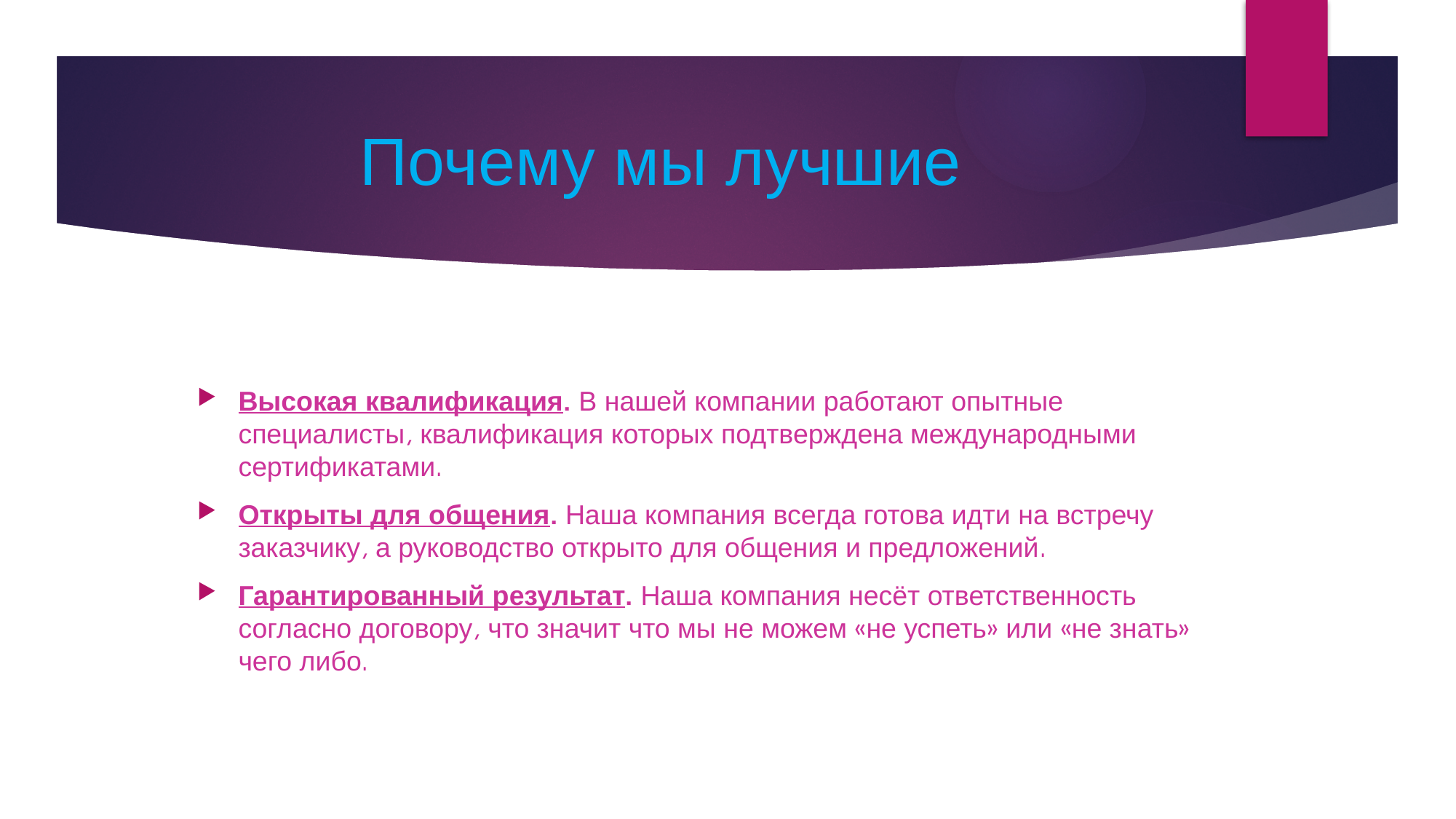

# Почему мы лучшие
Высокая квалификация. В нашей компании работают опытные специалисты, квалификация которых подтверждена международными сертификатами.
Открыты для общения. Наша компания всегда готова идти на встречу заказчику, а руководство открыто для общения и предложений.
Гарантированный результат. Наша компания несёт ответственность согласно договору, что значит что мы не можем «не успеть» или «не знать» чего либо.